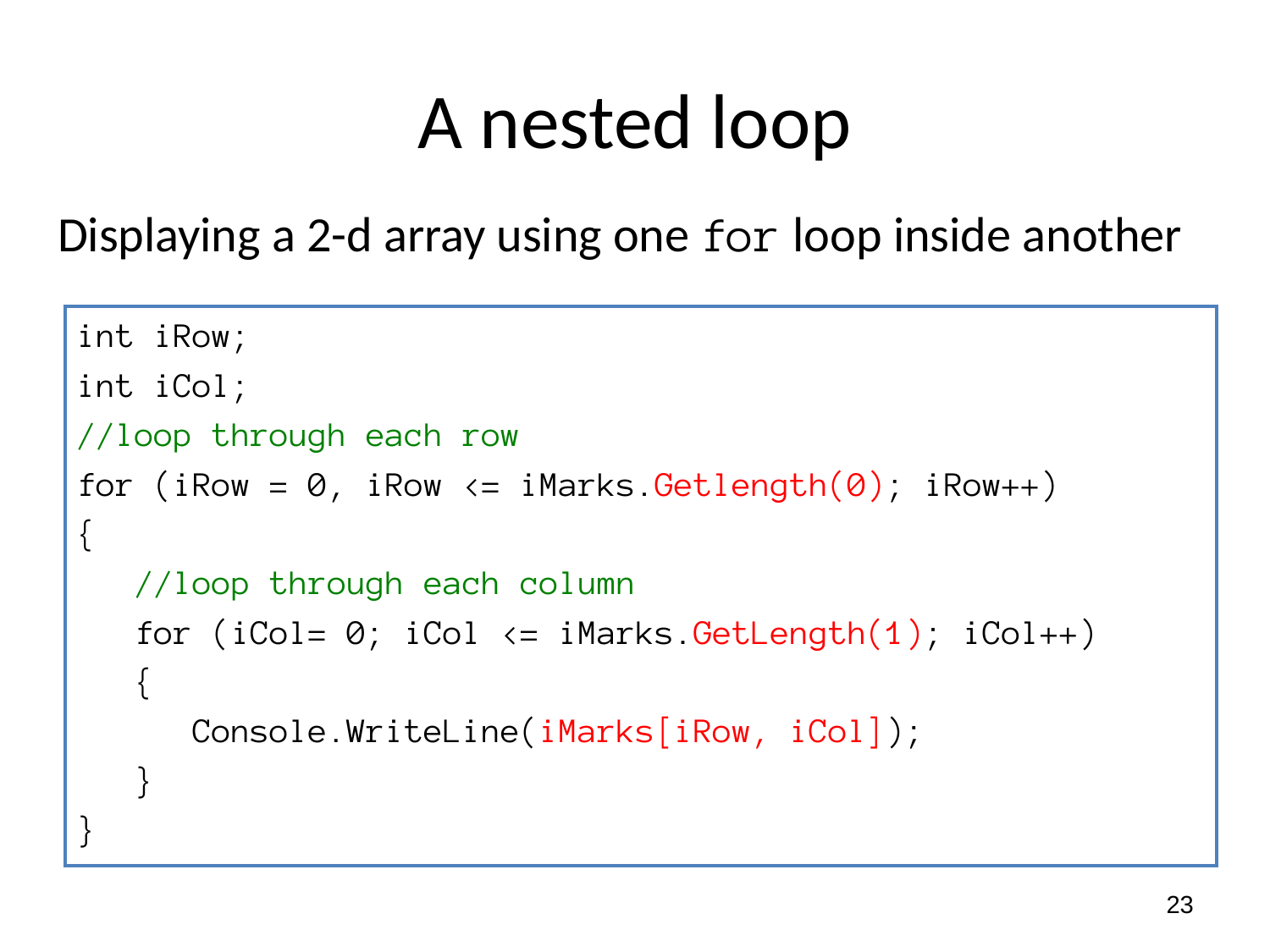

# A nested loop
Displaying a 2-d array using one for loop inside another

int iRow;
int iCol;
//loop through each row
for (iRow = 0, iRow <= iMarks.Getlength(0); iRow++)
{
   //loop through each column
   for (iCol= 0; iCol <= iMarks.GetLength(1); iCol++)
   {
      Console.WriteLine(iMarks[iRow, iCol]);
   }
}
23